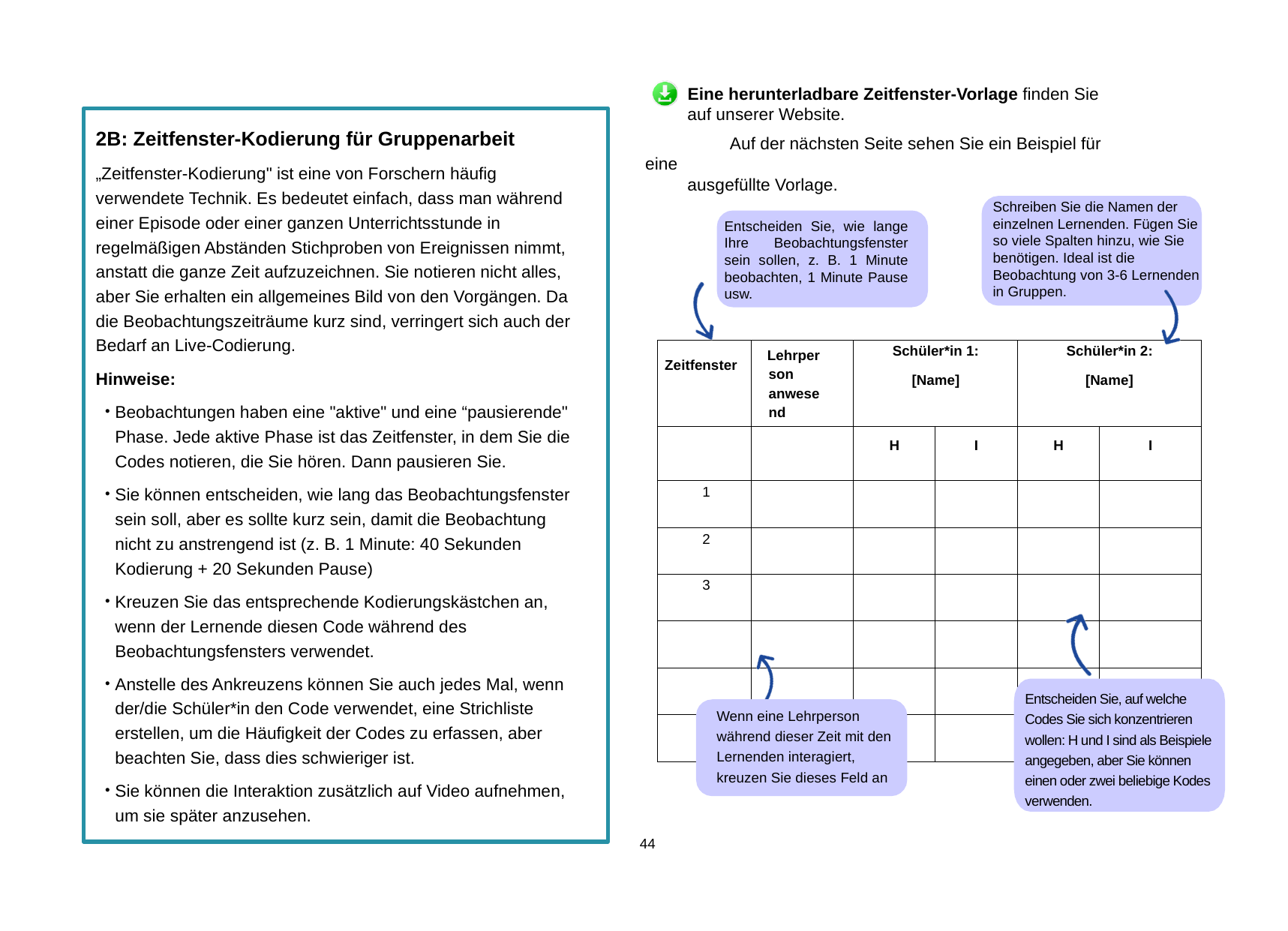

Eine herunterladbare Zeitfenster-Vorlage finden Sie
         auf unserer Website.
         Auf der nächsten Seite sehen Sie ein Beispiel für eine
         ausgefüllte Vorlage.

2B: Zeitfenster-Kodierung für Gruppenarbeit
„Zeitfenster-Kodierung" ist eine von Forschern häufig verwendete Technik. Es bedeutet einfach, dass man während einer Episode oder einer ganzen Unterrichtsstunde in regelmäßigen Abständen Stichproben von Ereignissen nimmt, anstatt die ganze Zeit aufzuzeichnen. Sie notieren nicht alles, aber Sie erhalten ein allgemeines Bild von den Vorgängen. Da die Beobachtungszeiträume kurz sind, verringert sich auch der Bedarf an Live-Codierung.
Hinweise:
Beobachtungen haben eine "aktive" und eine “pausierende" Phase. Jede aktive Phase ist das Zeitfenster, in dem Sie die Codes notieren, die Sie hören. Dann pausieren Sie.
Sie können entscheiden, wie lang das Beobachtungsfenster sein soll, aber es sollte kurz sein, damit die Beobachtung nicht zu anstrengend ist (z. B. 1 Minute: 40 Sekunden Kodierung + 20 Sekunden Pause)
Kreuzen Sie das entsprechende Kodierungskästchen an, wenn der Lernende diesen Code während des Beobachtungsfensters verwendet.
Anstelle des Ankreuzens können Sie auch jedes Mal, wenn der/die Schüler*in den Code verwendet, eine Strichliste erstellen, um die Häufigkeit der Codes zu erfassen, aber beachten Sie, dass dies schwieriger ist.
Sie können die Interaktion zusätzlich auf Video aufnehmen, um sie später anzusehen.
Schreiben Sie die Namen der einzelnen Lernenden. Fügen Sie so viele Spalten hinzu, wie Sie benötigen. Ideal ist die Beobachtung von 3-6 Lernenden in Gruppen.

Entscheiden Sie, wie lange Ihre Beobachtungsfenster sein sollen, z. B. 1 Minute beobachten, 1 Minute Pause usw.

| Zeitfenster | Lehrperson anwesend | Schüler\*in 1: [Name] |  | Schüler\*in 2: [Name] |  |
| --- | --- | --- | --- | --- | --- |
|  |  | H | I | H | I |
| 1 |  |  |  |  |  |
| 2 |  |  |  |  |  |
| 3 |  |  |  |  |  |
|  |  |  |  |  |  |
|  |  |  |  |  |  |
|  |  |  |  |  |  |

Entscheiden Sie, auf welche Codes Sie sich konzentrieren wollen: H und I sind als Beispiele angegeben, aber Sie können einen oder zwei beliebige Kodes verwenden.

Wenn eine Lehrperson während dieser Zeit mit den Lernenden interagiert, kreuzen Sie dieses Feld an
44